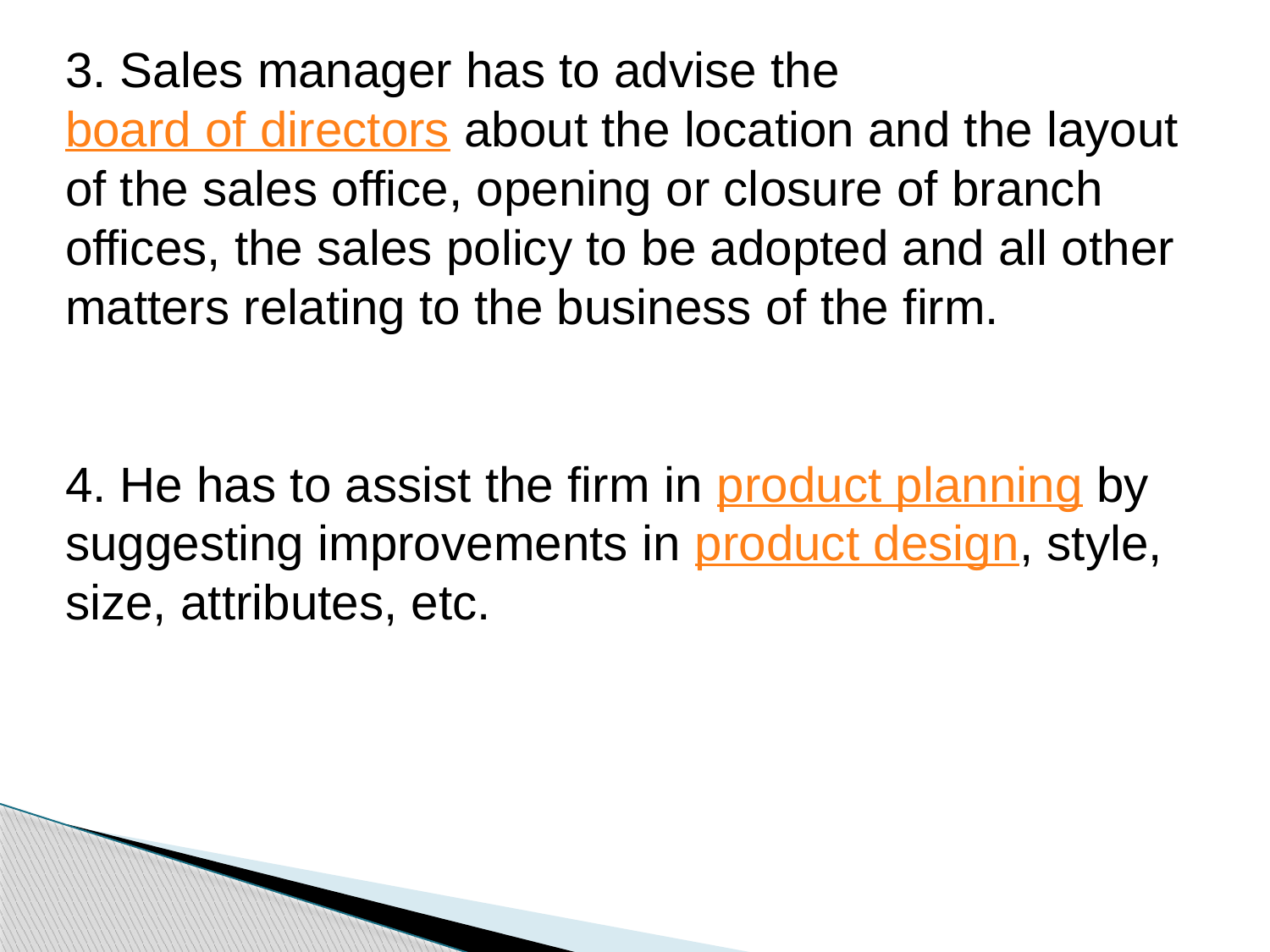

3. Sales manager has to advise the board of directors about the location and the layout of the sales office, opening or closure of branch offices, the sales policy to be adopted and all other matters relating to the business of the firm.

4. He has to assist the firm in product planning by suggesting improvements in product design, style, size, attributes, etc.